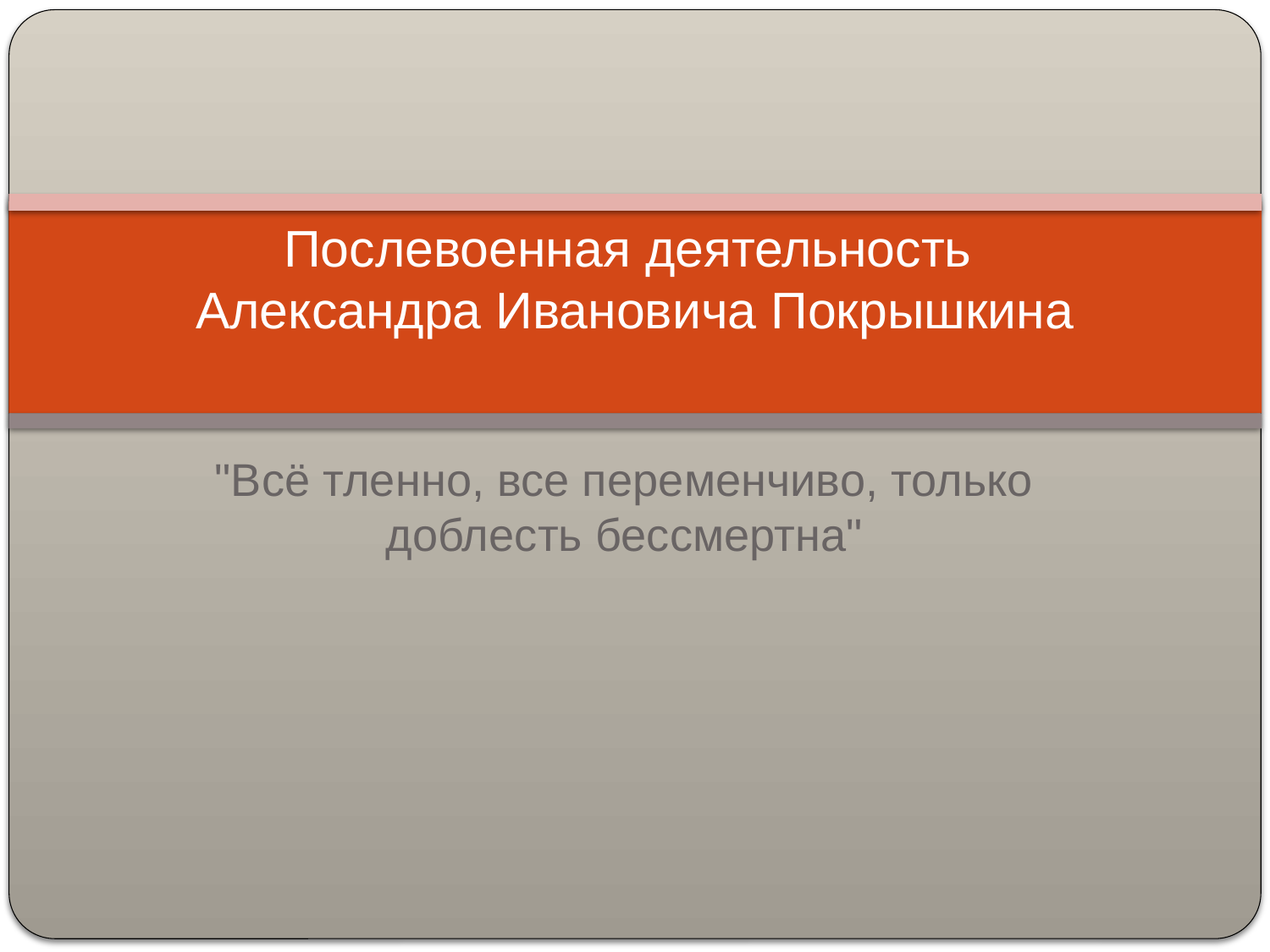

# Послевоенная деятельность Александра Ивановича Покрышкина
"Всё тленно, все переменчиво, только доблесть бессмертна"